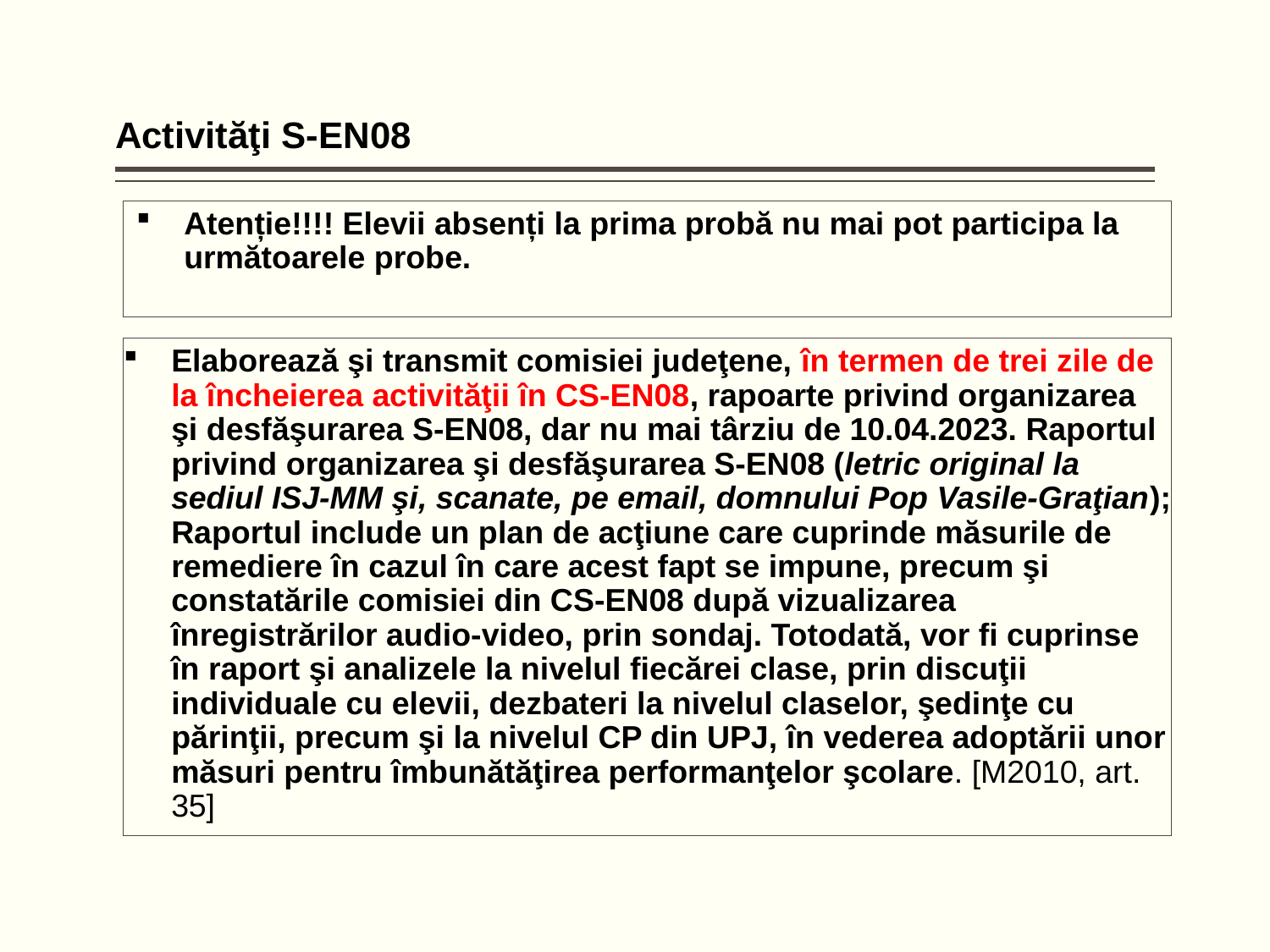

Activităţi S-EN08
Atenție!!!! Elevii absenți la prima probă nu mai pot participa la următoarele probe.
# Elaborează şi transmit comisiei judeţene, în termen de trei zile de la încheierea activităţii în CS-EN08, rapoarte privind organizarea şi desfăşurarea S-EN08, dar nu mai târziu de 10.04.2023. Raportul privind organizarea şi desfăşurarea S-EN08 (letric original la sediul ISJ-MM şi, scanate, pe email, domnului Pop Vasile-Graţian); Raportul include un plan de acţiune care cuprinde măsurile de remediere în cazul în care acest fapt se impune, precum şi constatările comisiei din CS-EN08 după vizualizarea înregistrărilor audio-video, prin sondaj. Totodată, vor fi cuprinse în raport şi analizele la nivelul fiecărei clase, prin discuţii individuale cu elevii, dezbateri la nivelul claselor, şedinţe cu părinţii, precum şi la nivelul CP din UPJ, în vederea adoptării unor măsuri pentru îmbunătăţirea performanţelor şcolare. [M2010, art. 35]